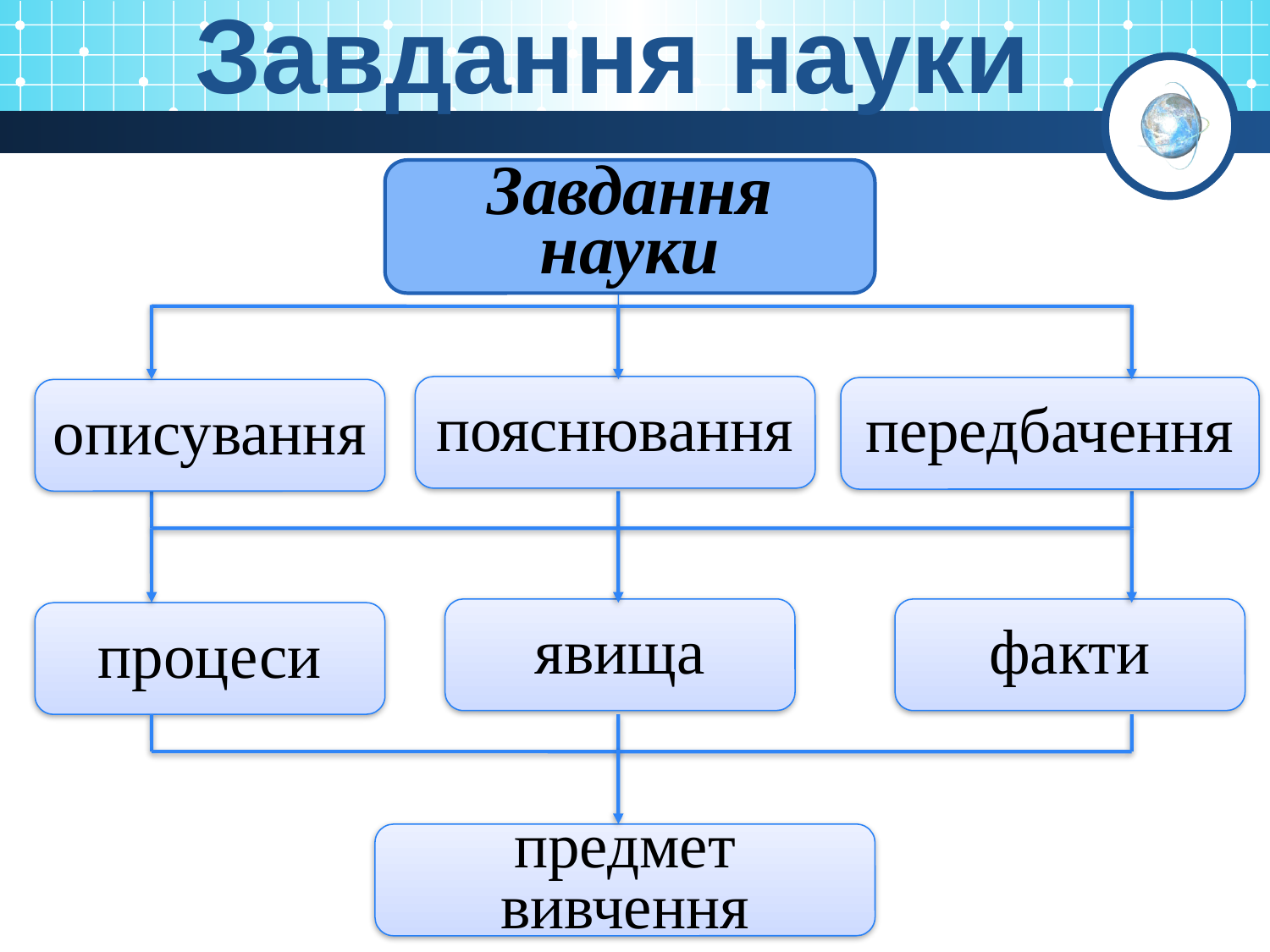

Завдання науки

Завдання науки

пояснювання
передбачення
описування
явища
факти
процеси
предмет вивчення